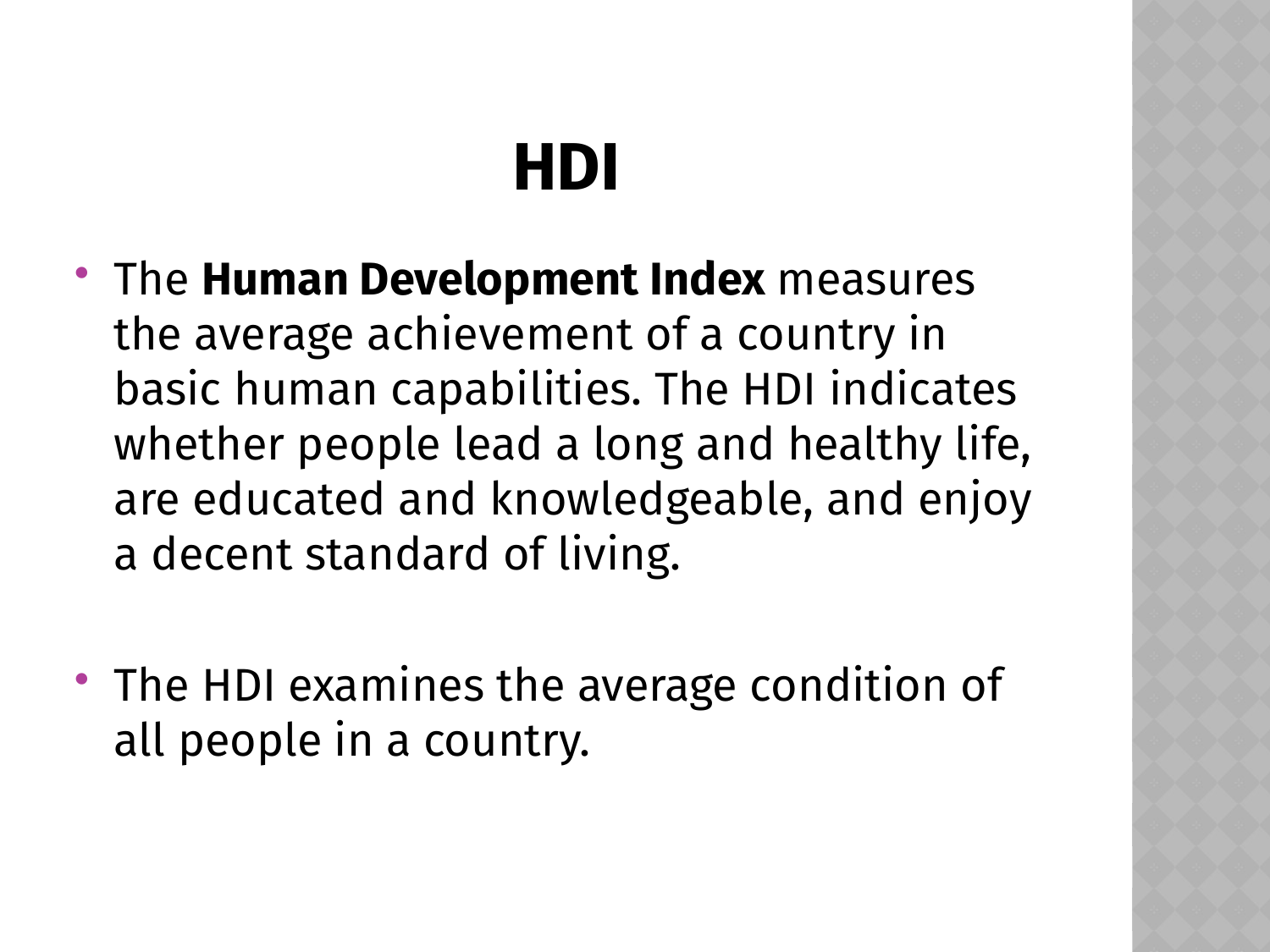

# HDI
The Human Development Index measures the average achievement of a country in basic human capabilities. The HDI indicates whether people lead a long and healthy life, are educated and knowledgeable, and enjoy a decent standard of living.

The HDI examines the average condition of all people in a country.